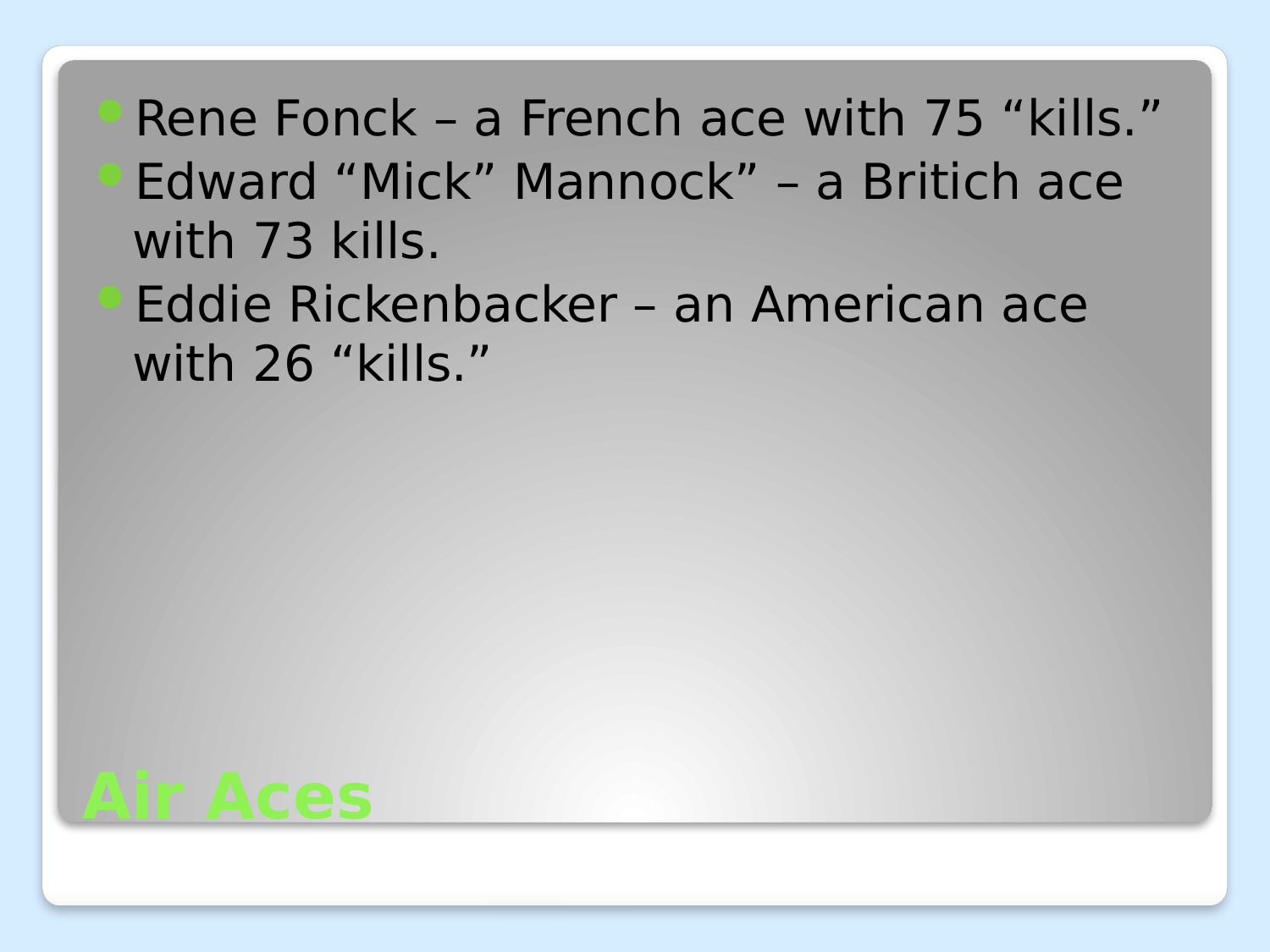

Rene Fonck – a French ace with 75 “kills.”
Edward “Mick” Mannock” – a Britich ace with 73 kills.
Eddie Rickenbacker – an American ace with 26 “kills.”
# Air Aces